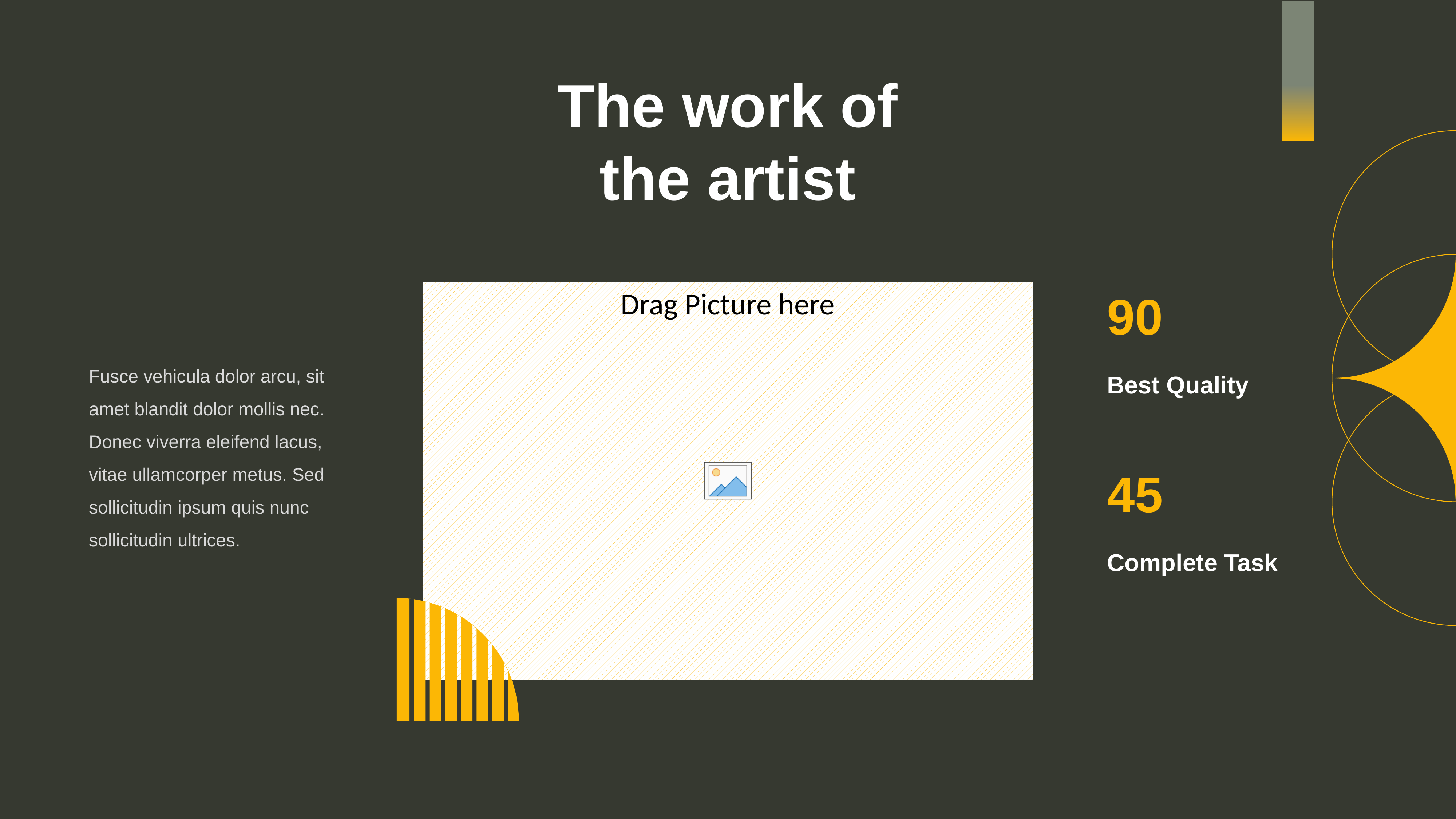

The work of the artist

90
Fusce vehicula dolor arcu, sit amet blandit dolor mollis nec. Donec viverra eleifend lacus, vitae ullamcorper metus. Sed sollicitudin ipsum quis nunc sollicitudin ultrices.
Best Quality
45
Complete Task